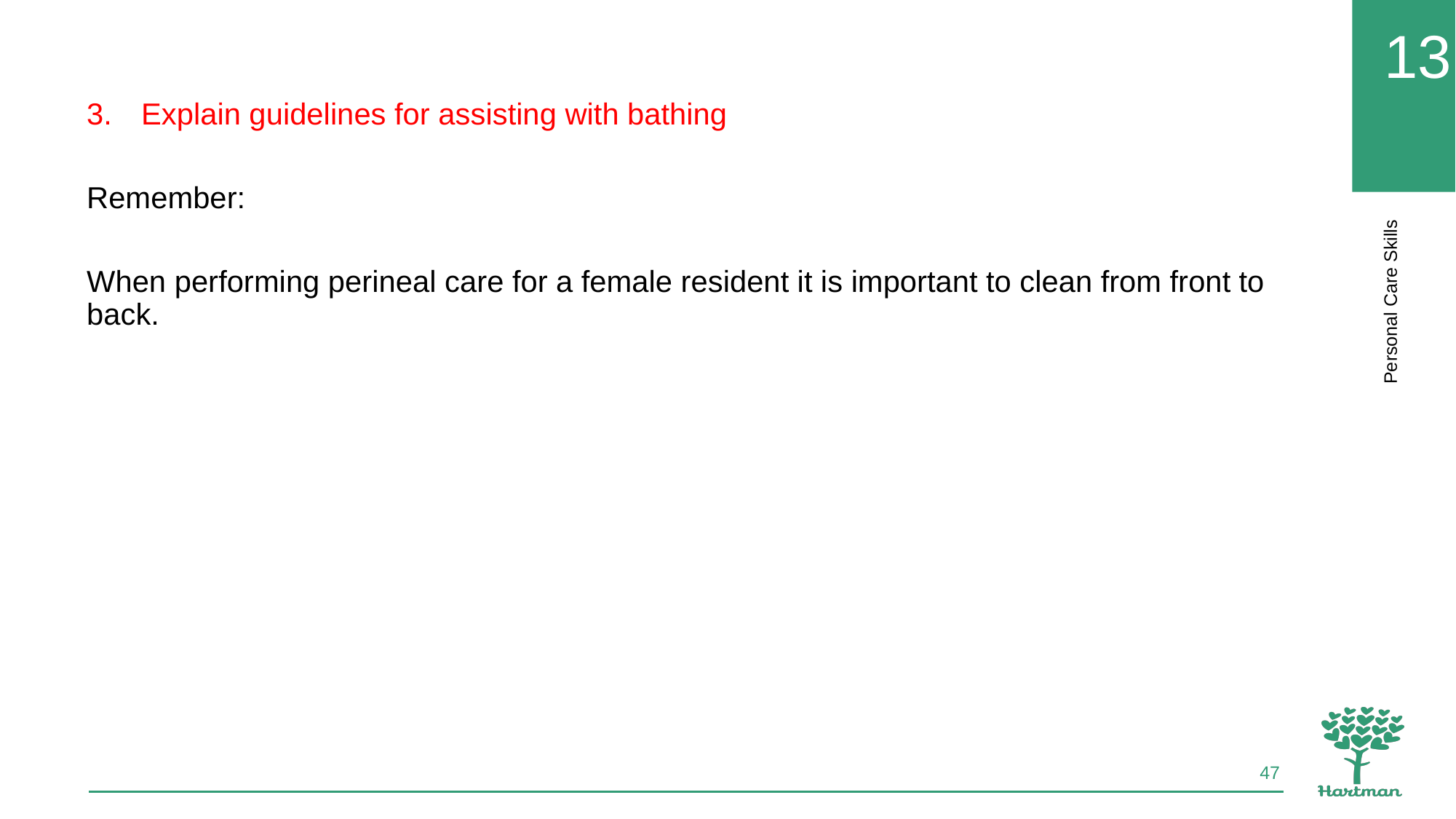

Explain guidelines for assisting with bathing

Remember:

When performing perineal care for a female resident it is important to clean from front to back.

47